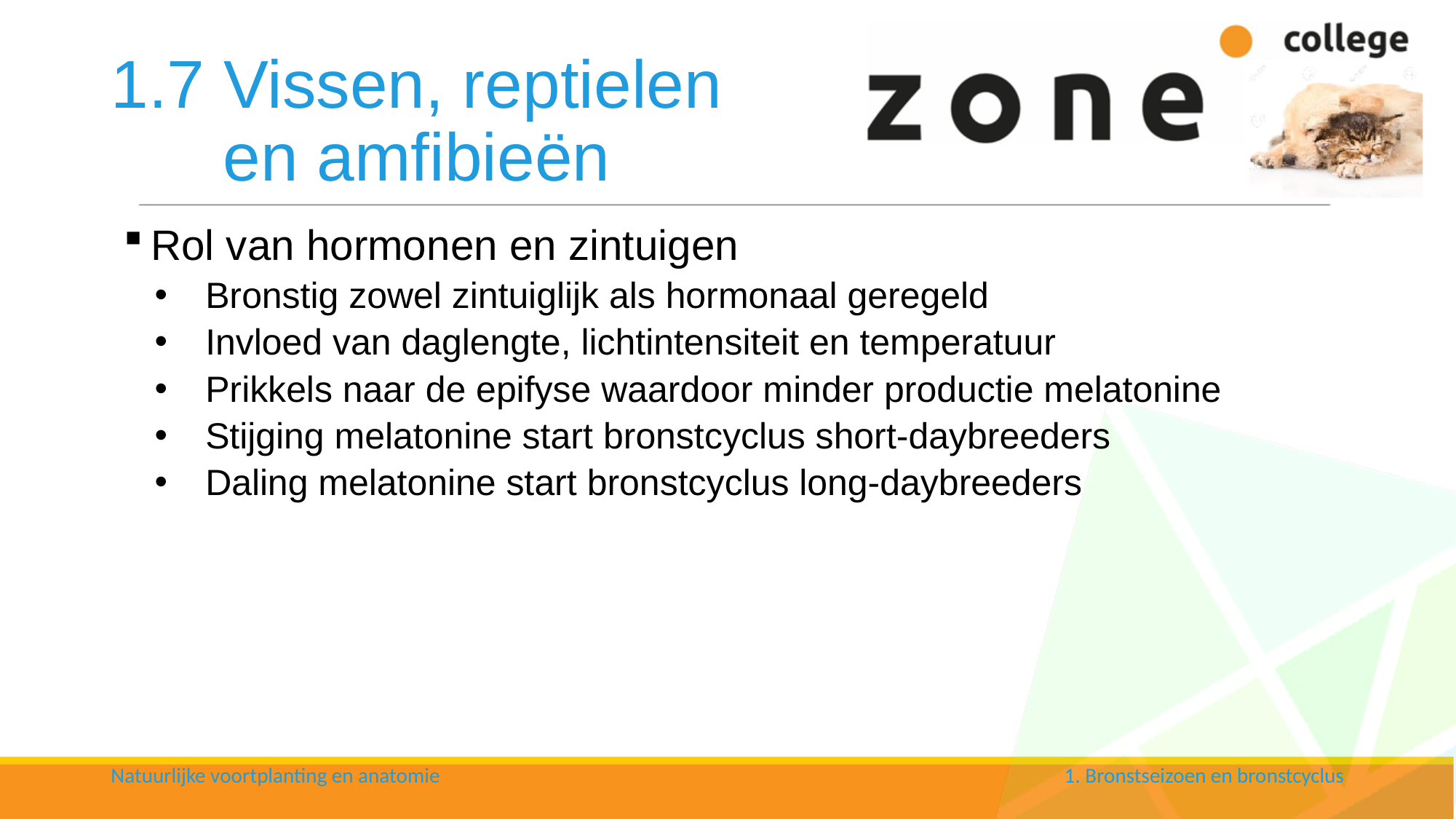

# 1.7 Vissen, reptielen en amfibieën
Rol van hormonen en zintuigen
Bronstig zowel zintuiglijk als hormonaal geregeld
Invloed van daglengte, lichtintensiteit en temperatuur
Prikkels naar de epifyse waardoor minder productie melatonine
Stijging melatonine start bronstcyclus short-daybreeders
Daling melatonine start bronstcyclus long-daybreeders
Natuurlijke voortplanting en anatomie
1. Bronstseizoen en bronstcyclus